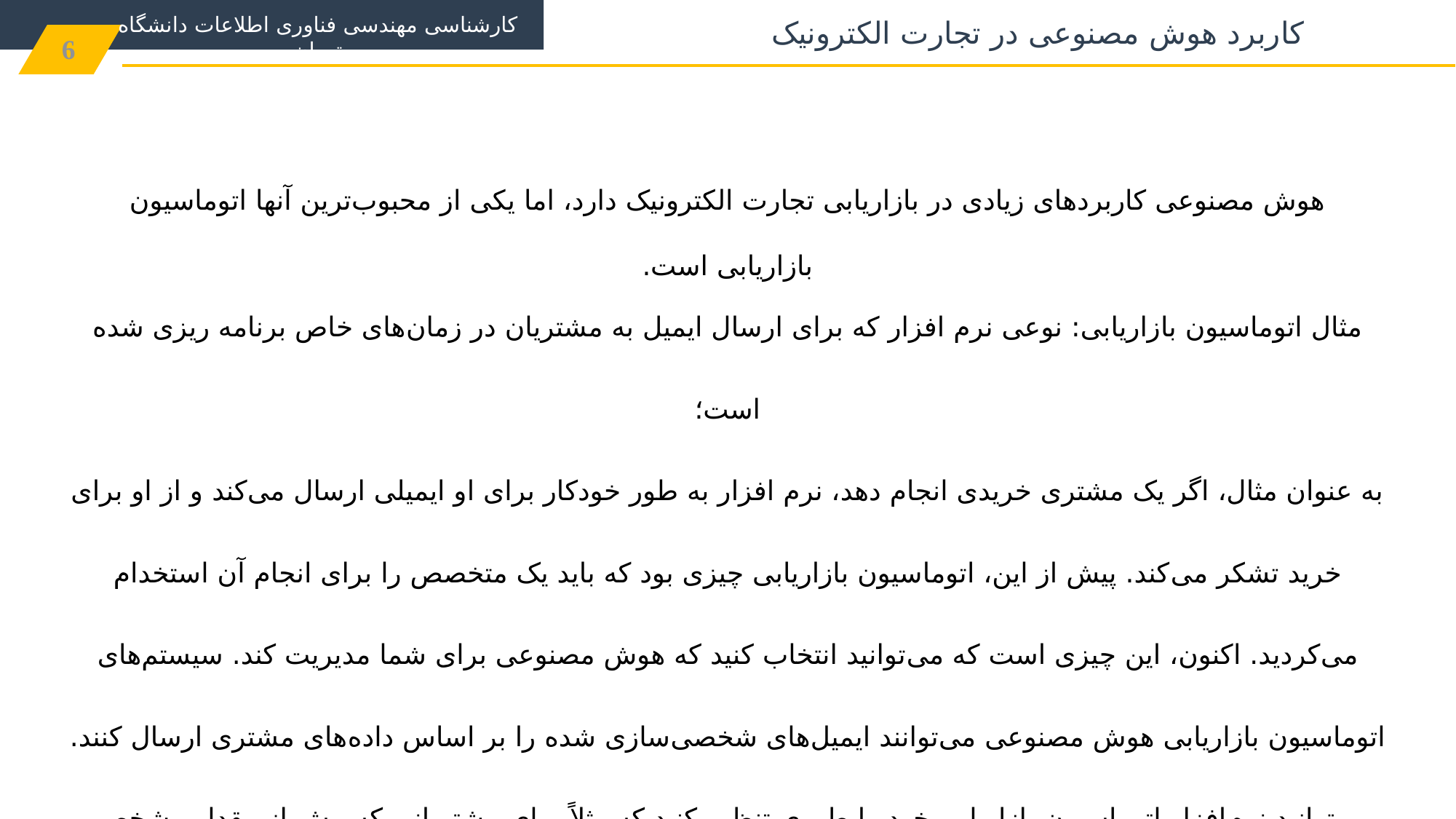

کارشناسی مهندسی فناوری اطلاعات دانشگاه تهران
کاربرد هوش مصنوعی در تجارت الکترونیک
6
هوش مصنوعی کاربردهای زیادی در بازاریابی تجارت الکترونیک دارد، اما یکی از محبوب‌ترین آنها اتوماسیون بازاریابی است.
مثال اتوماسیون بازاریابی: نوعی نرم افزار که برای ارسال ایمیل به مشتریان در زمان‌های خاص برنامه ریزی شده است؛
به عنوان مثال، اگر یک مشتری خریدی انجام دهد، نرم افزار به طور خودکار برای او ایمیلی ارسال می‌کند و از او برای خرید تشکر می‌کند. پیش از این، اتوماسیون بازاریابی چیزی بود که باید یک متخصص را برای انجام آن استخدام می‌کردید. اکنون، این چیزی است که می‌توانید انتخاب کنید که هوش مصنوعی برای شما مدیریت کند. سیستم‌های اتوماسیون بازاریابی هوش مصنوعی می‌توانند ایمیل‌های شخصی‌سازی شده را بر اساس داده‌های مشتری ارسال کنند. می‌توانید نرم‌افزار اتوماسیون بازاریابی خود را طوری تنظیم کنید که مثلاً برای مشتریانی که بیش از مقدار مشخصی هزینه می‌کنند، تخفیف ویژه بفرستید.